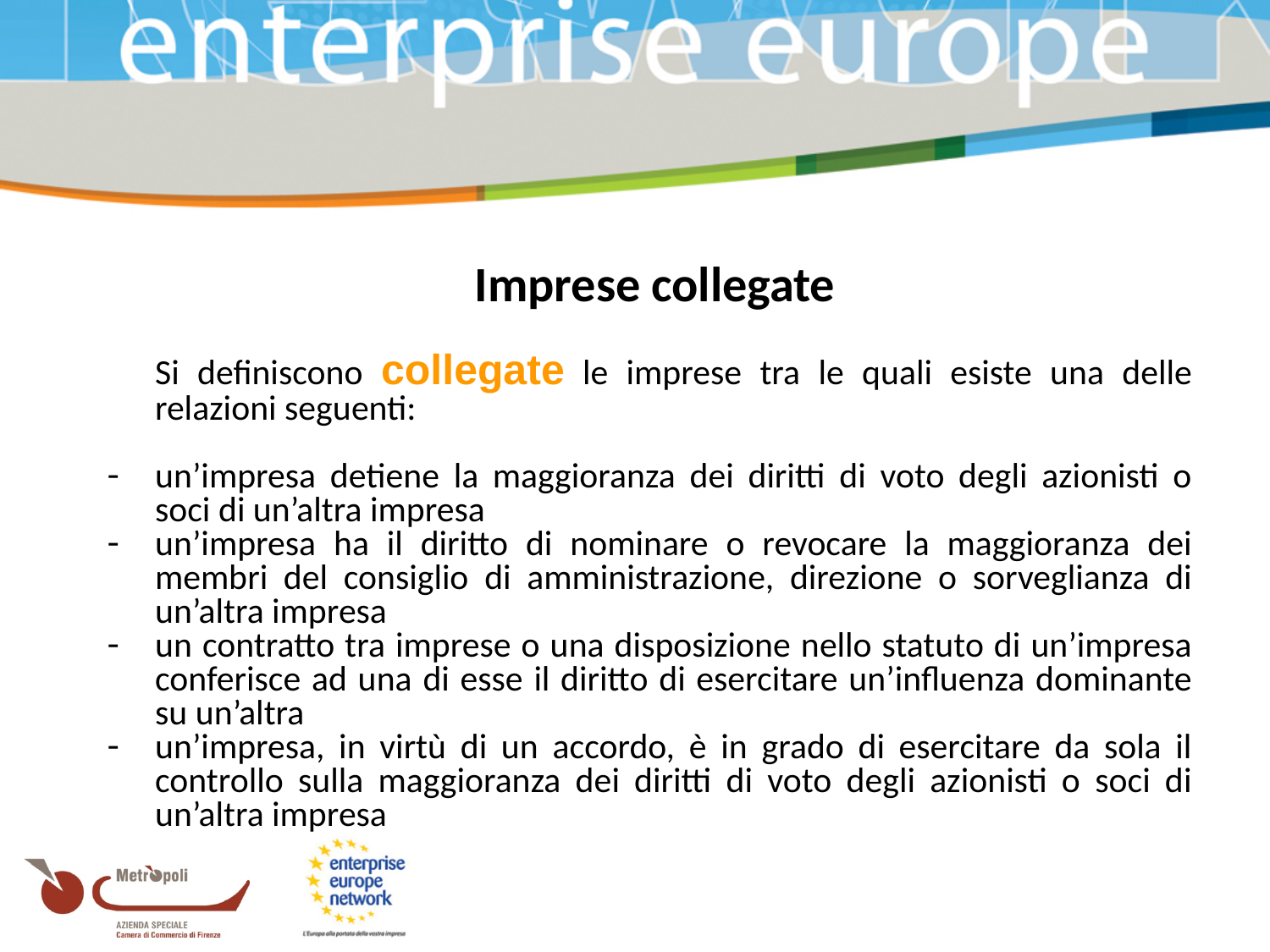

Imprese collegate
	Si definiscono collegate le imprese tra le quali esiste una delle relazioni seguenti:

un’impresa detiene la maggioranza dei diritti di voto degli azionisti o soci di un’altra impresa
un’impresa ha il diritto di nominare o revocare la maggioranza dei membri del consiglio di amministrazione, direzione o sorveglianza di un’altra impresa
un contratto tra imprese o una disposizione nello statuto di un’impresa conferisce ad una di esse il diritto di esercitare un’influenza dominante su un’altra
un’impresa, in virtù di un accordo, è in grado di esercitare da sola il controllo sulla maggioranza dei diritti di voto degli azionisti o soci di un’altra impresa